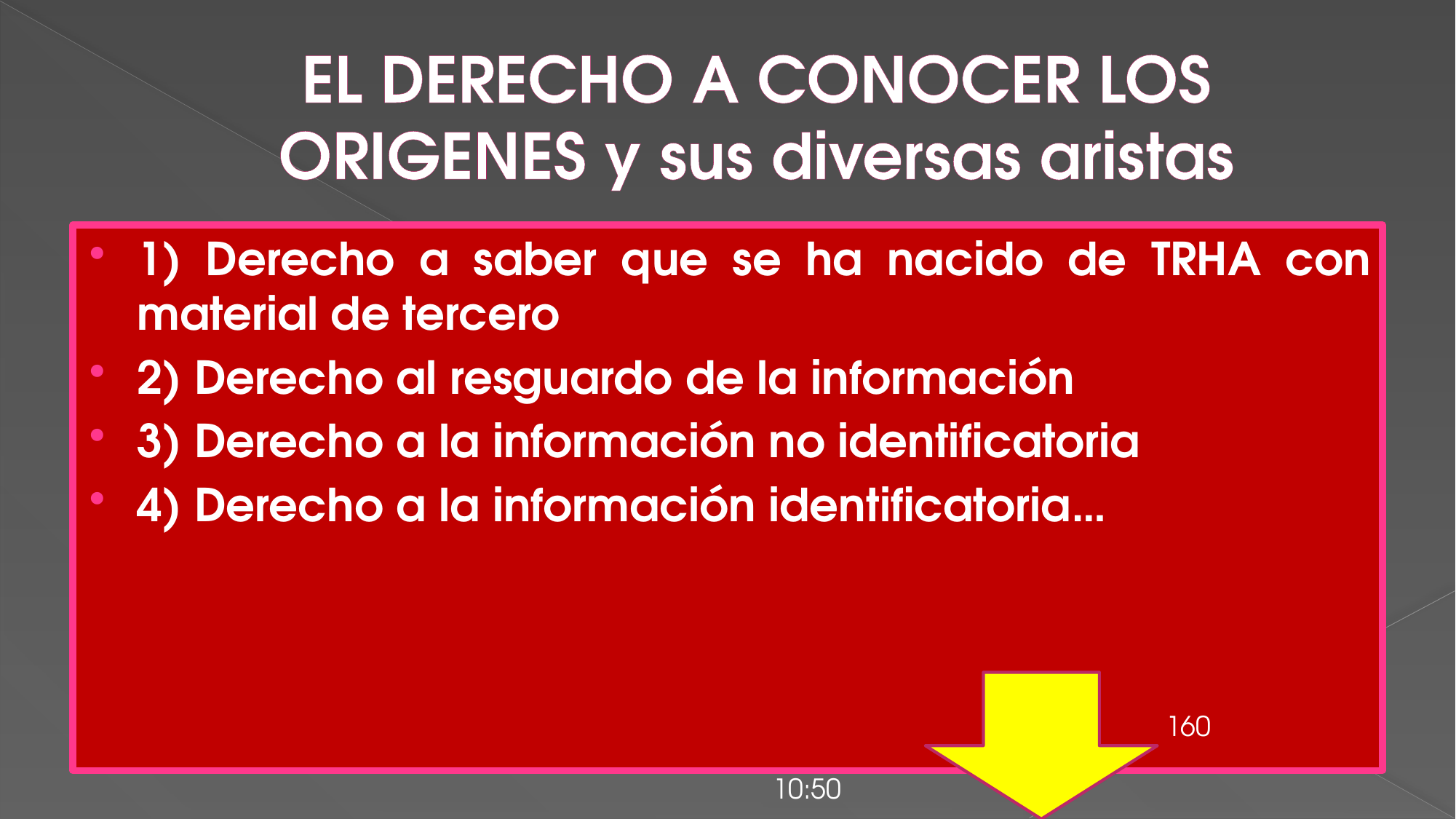

# EL DERECHO A CONOCER LOS ORIGENES y sus diversas aristas
1) Derecho a saber que se ha nacido de TRHA con material de tercero
2) Derecho al resguardo de la información
3) Derecho a la información no identificatoria
4) Derecho a la información identificatoria…

160
10:50